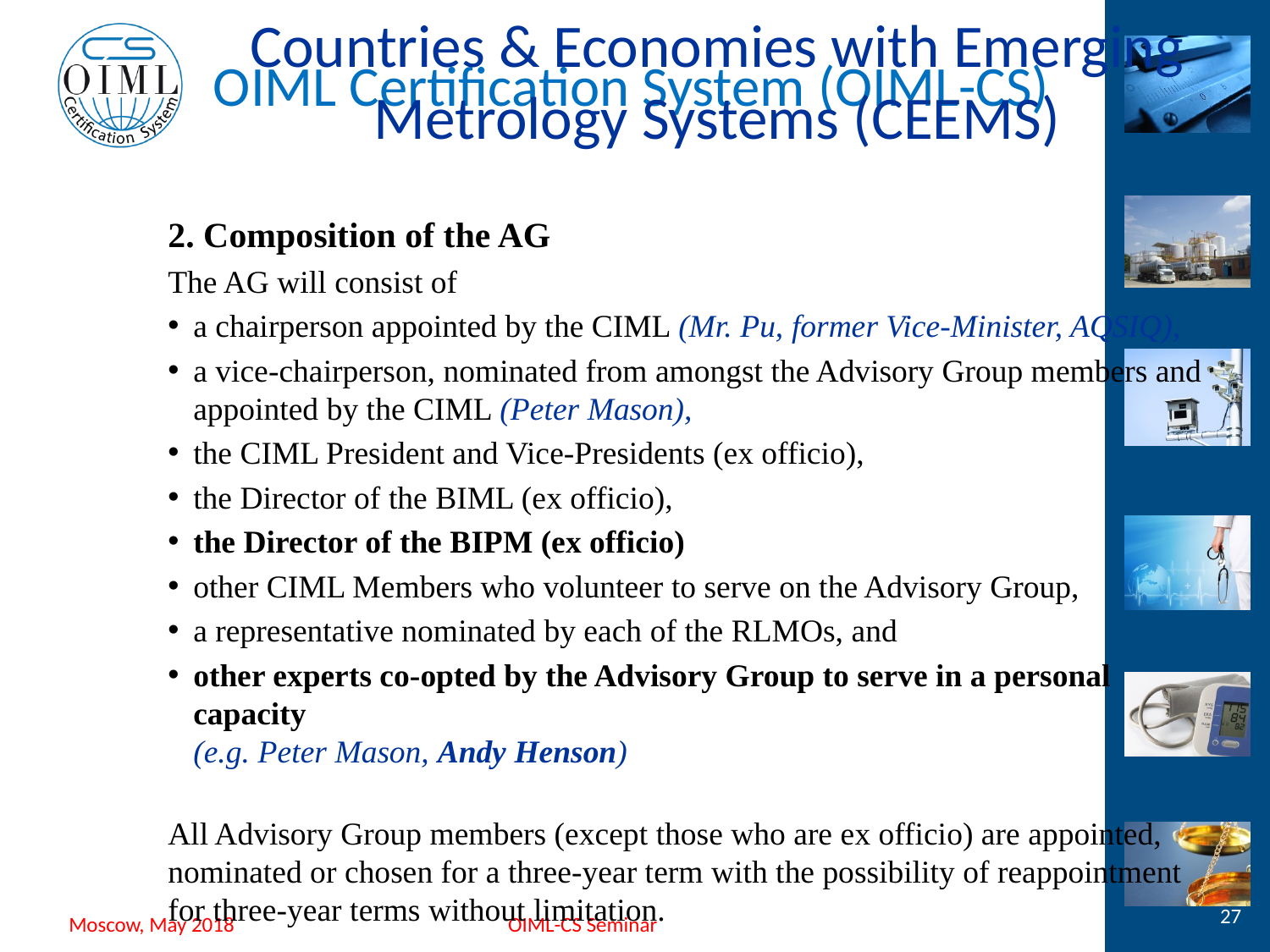

Countries & Economies with Emerging Metrology Systems (CEEMS)
2. Composition of the AG
The AG will consist of
a chairperson appointed by the CIML (Mr. Pu, former Vice-Minister, AQSIQ),
a vice-chairperson, nominated from amongst the Advisory Group members and appointed by the CIML (Peter Mason),
the CIML President and Vice-Presidents (ex officio),
the Director of the BIML (ex officio),
the Director of the BIPM (ex officio)
other CIML Members who volunteer to serve on the Advisory Group,
a representative nominated by each of the RLMOs, and
other experts co-opted by the Advisory Group to serve in a personal capacity
(e.g. Peter Mason, Andy Henson)
All Advisory Group members (except those who are ex officio) are appointed, nominated or chosen for a three-year term with the possibility of reappointment for three-year terms without limitation.
27